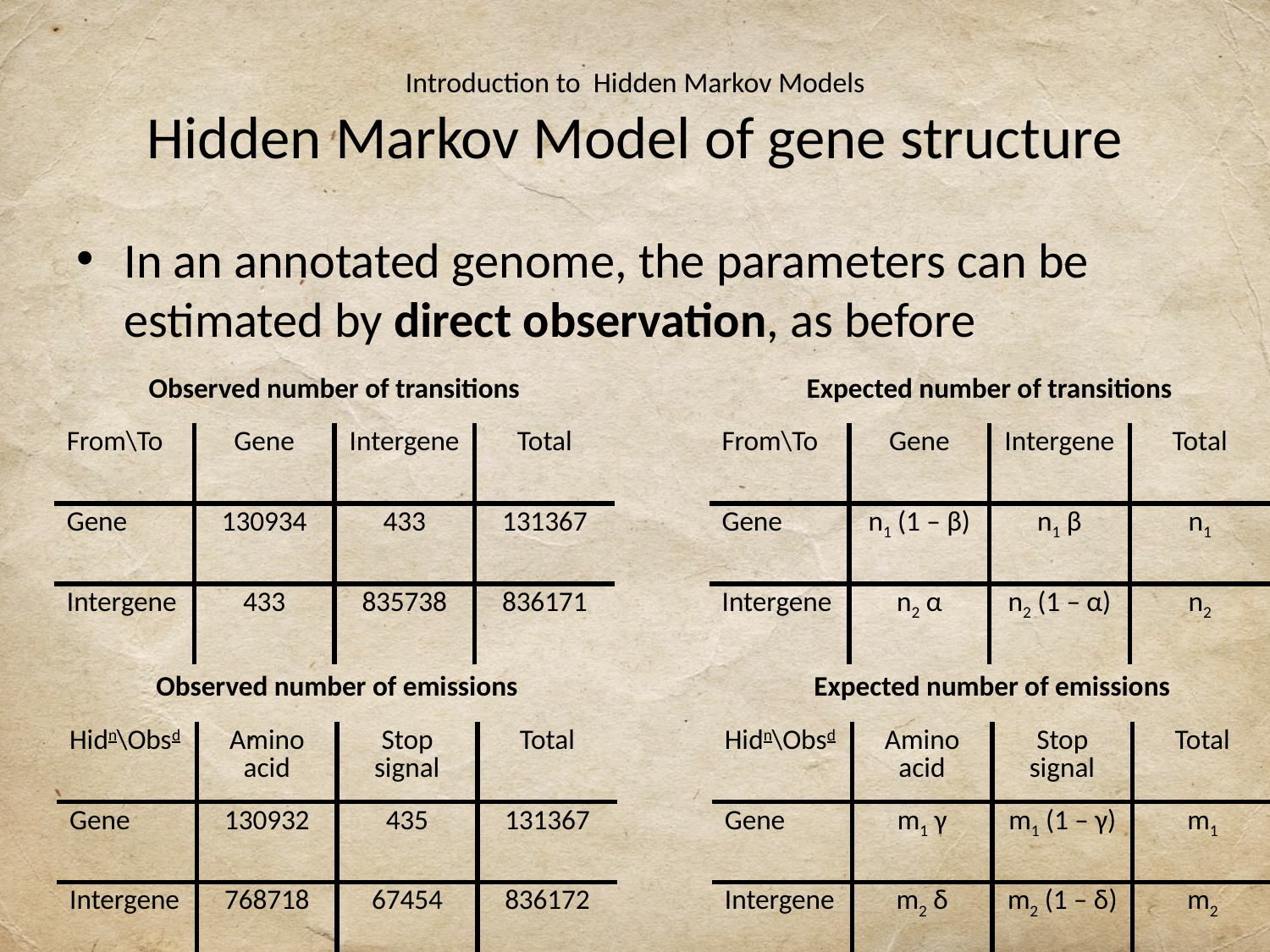

# Introduction to  Hidden Markov Models Hidden Markov Model of gene structure
In an annotated genome, the parameters can be estimated by direct observation, as before
| Observed number of transitions |  |  |  |
| --- | --- | --- | --- |
| From\To | Gene | Intergene | Total |
| Gene | 130934 | 433 | 131367 |
| Intergene | 433 | 835738 | 836171 |
| Expected number of transitions |  |  |  |
| --- | --- | --- | --- |
| From\To | Gene | Intergene | Total |
| Gene | n1 (1 – β) | n1 β | n1 |
| Intergene | n2 α | n2 (1 – α) | n2 |
| Observed number of emissions |  |  |  |
| --- | --- | --- | --- |
| Hidn\Obsd | Amino acid | Stop signal | Total |
| Gene | 130932 | 435 | 131367 |
| Intergene | 768718 | 67454 | 836172 |
| Expected number of emissions |  |  |  |
| --- | --- | --- | --- |
| Hidn\Obsd | Amino acid | Stop signal | Total |
| Gene | m1 γ | m1 (1 – γ) | m1 |
| Intergene | m2 δ | m2 (1 – δ) | m2 |